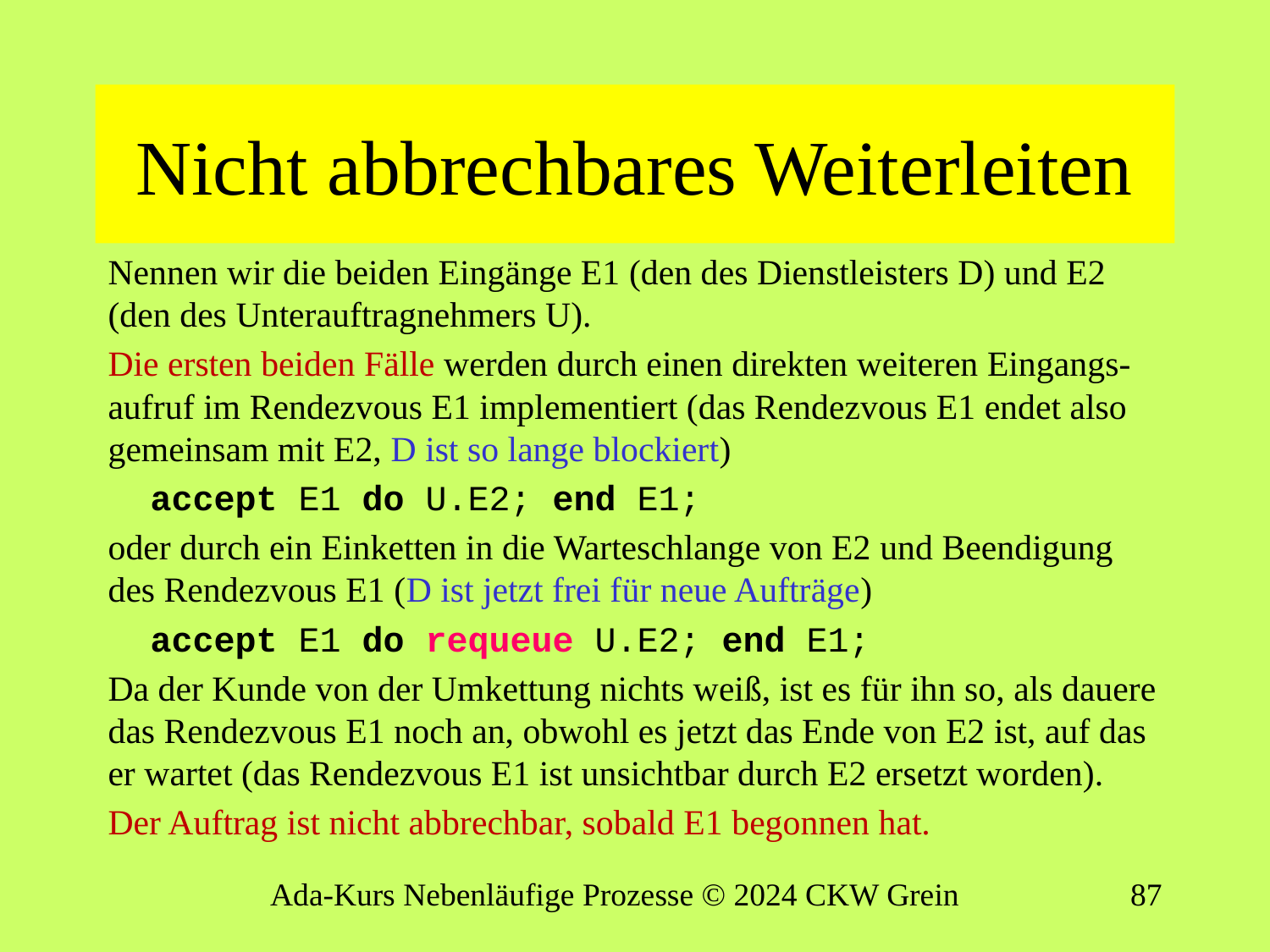

# Nicht abbrechbares Weiterleiten
Nennen wir die beiden Eingänge E1 (den des Dienstleisters D) und E2 (den des Unterauftragnehmers U).
Die ersten beiden Fälle werden durch einen direkten weiteren Eingangs-aufruf im Rendezvous E1 implementiert (das Rendezvous E1 endet also gemeinsam mit E2, D ist so lange blockiert)
  accept E1 do U.E2; end E1;
oder durch ein Einketten in die Warteschlange von E2 und Beendigung des Rendezvous E1 (D ist jetzt frei für neue Aufträge)
  accept E1 do requeue U.E2; end E1;
Da der Kunde von der Umkettung nichts weiß, ist es für ihn so, als dauere das Rendezvous E1 noch an, obwohl es jetzt das Ende von E2 ist, auf das er wartet (das Rendezvous E1 ist unsichtbar durch E2 ersetzt worden).
Der Auftrag ist nicht abbrechbar, sobald E1 begonnen hat.
Ada-Kurs Nebenläufige Prozesse © 2024 CKW Grein
87